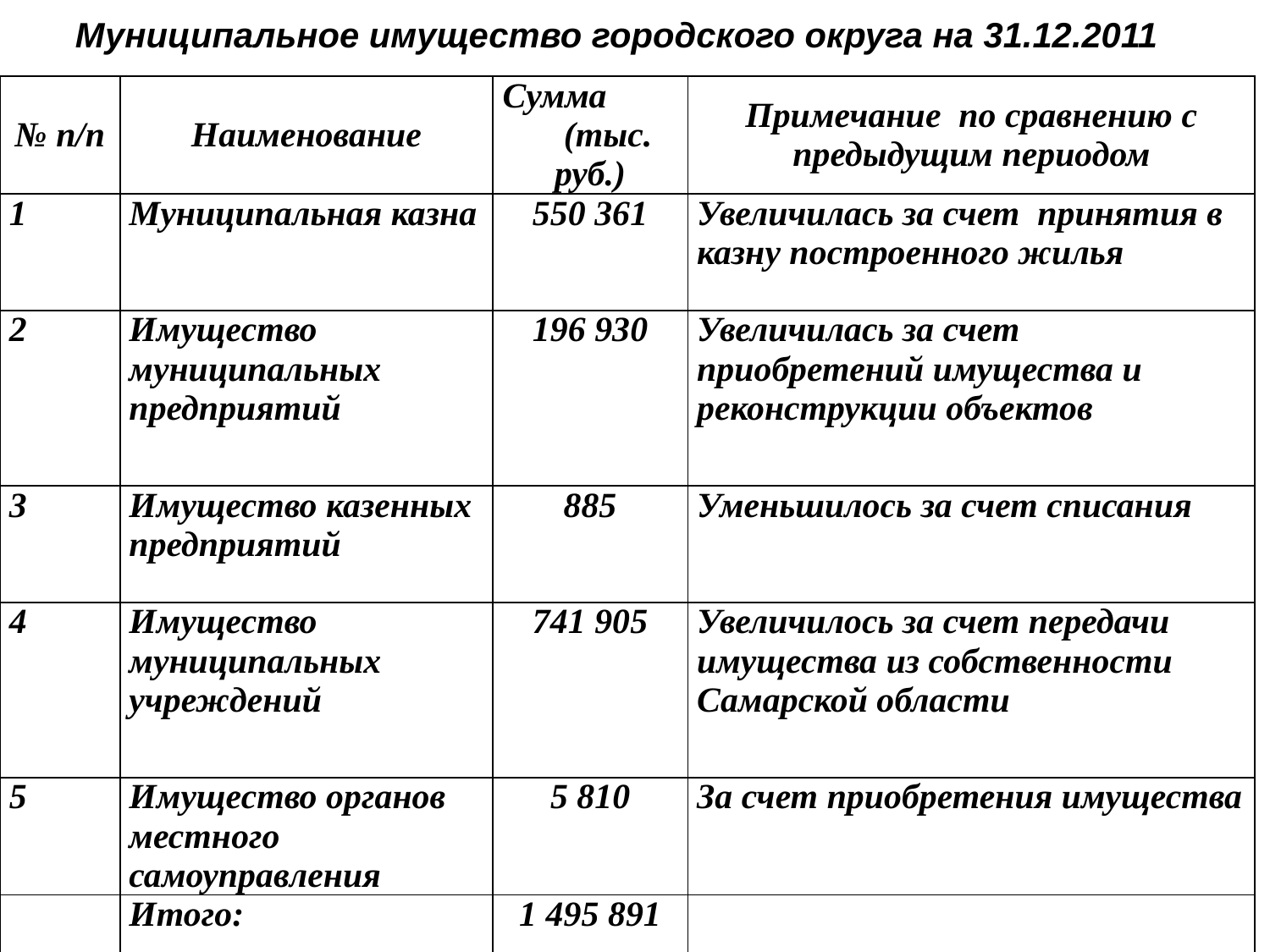

Муниципальное имущество городского округа на 31.12.2011

| № п/п | Наименование | Сумма (тыс. руб.) | Примечание по сравнению с предыдущим периодом |
| --- | --- | --- | --- |
| 1 | Муниципальная казна | 550 361 | Увеличилась за счет принятия в казну построенного жилья |
| 2 | Имущество муниципальных предприятий | 196 930 | Увеличилась за счет приобретений имущества и реконструкции объектов |
| 3 | Имущество казенных предприятий | 885 | Уменьшилось за счет списания |
| 4 | Имущество муниципальных учреждений | 741 905 | Увеличилось за счет передачи имущества из собственности Самарской области |
| 5 | Имущество органов местного самоуправления | 5 810 | За счет приобретения имущества |
|  | Итого: | 1 495 891 |  |